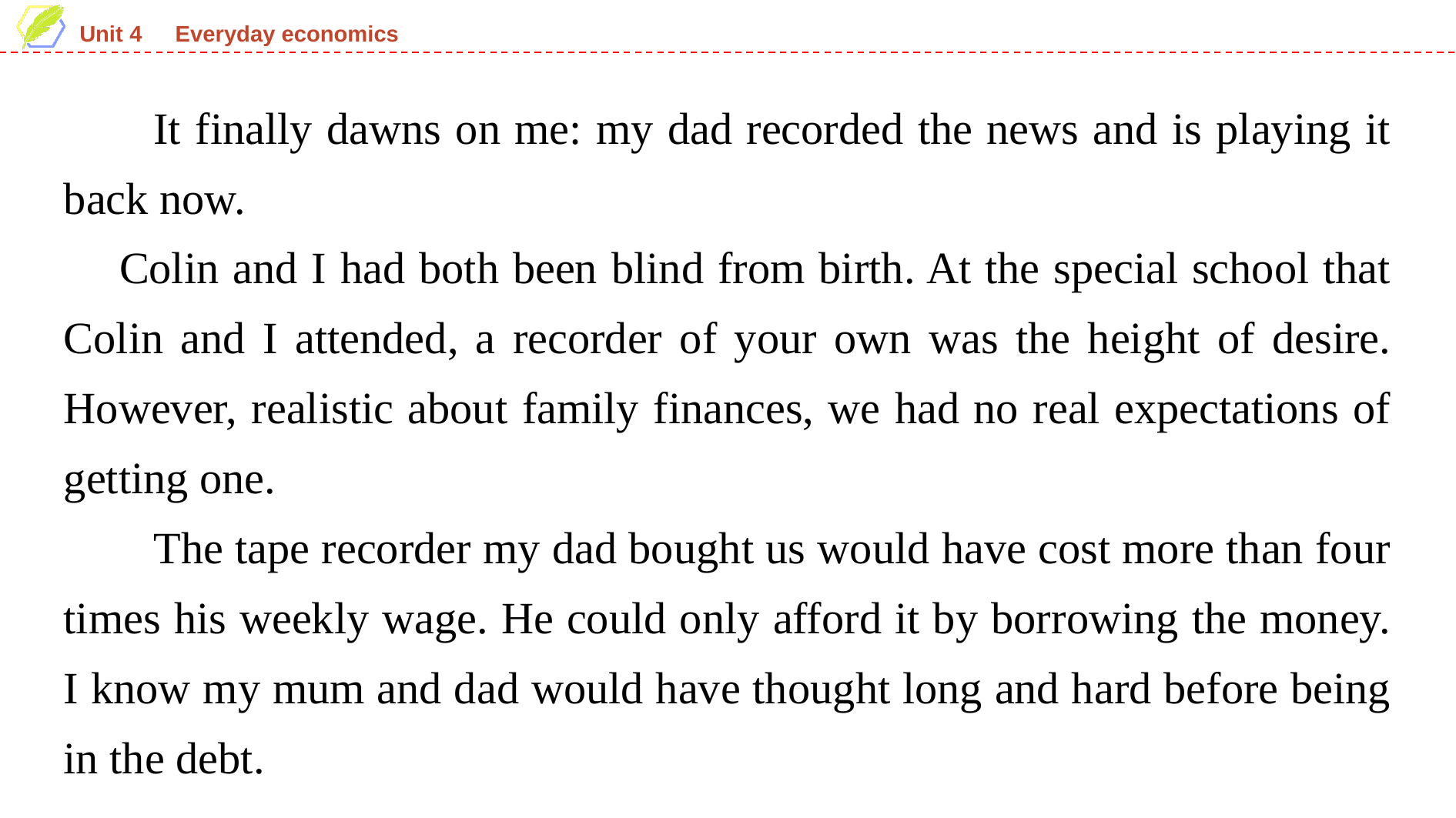

It finally dawns on me: my dad recorded the news and is playing it back now.
    Colin and I had both been blind from birth. At the special school that Colin and I attended, a recorder of your own was the height of desire. However, realistic about family finances, we had no real expectations of getting one.
The tape recorder my dad bought us would have cost more than four times his weekly wage. He could only afford it by borrowing the money. I know my mum and dad would have thought long and hard before being in the debt.